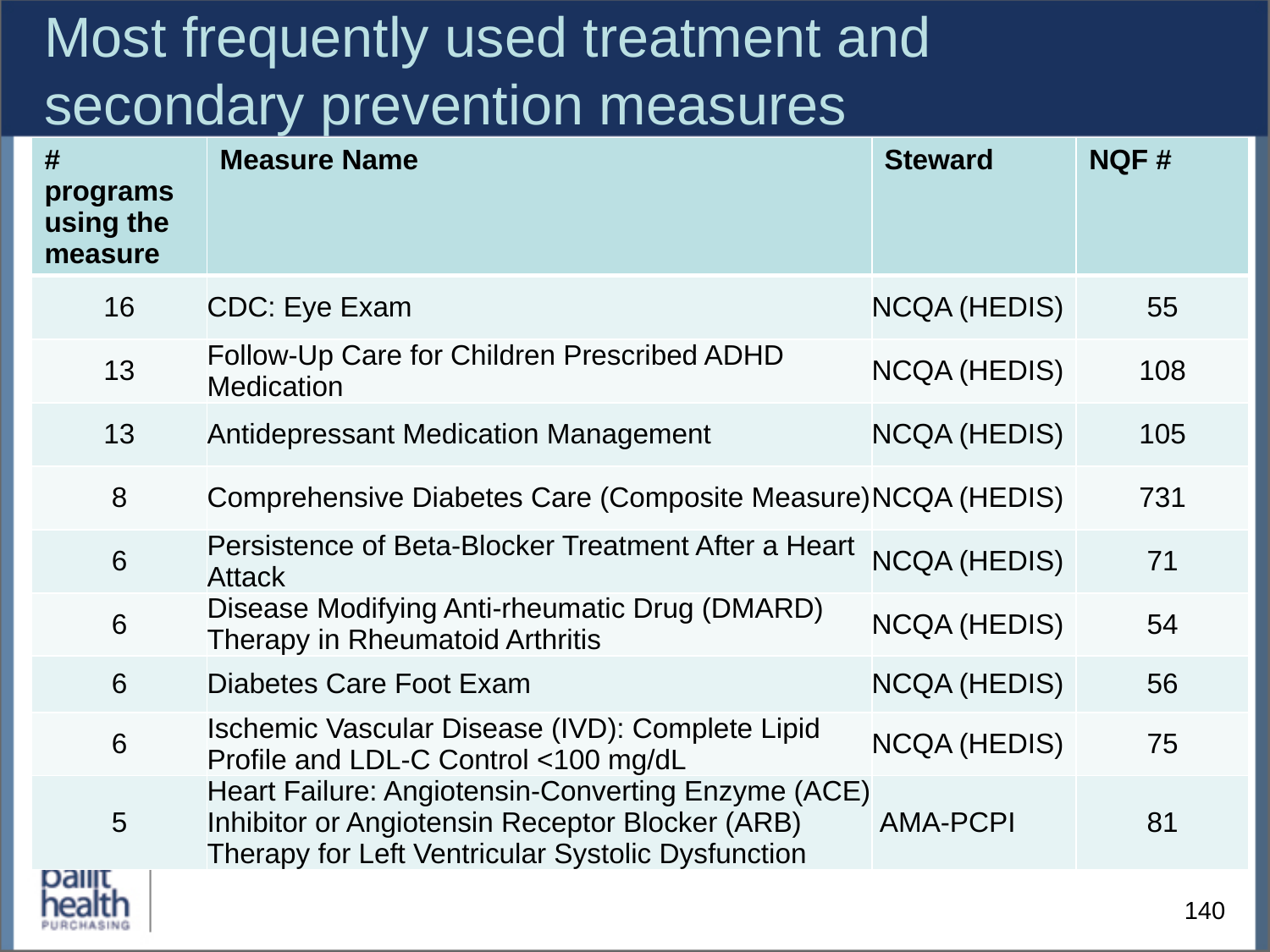

# Most frequently used treatment and secondary prevention measures
| # programs using the measure | Measure Name | Steward | NQF # |
| --- | --- | --- | --- |
| 16 | CDC: Eye Exam | NCQA (HEDIS) | 55 |
| 13 | Follow-Up Care for Children Prescribed ADHD Medication | NCQA (HEDIS) | 108 |
| 13 | Antidepressant Medication Management | NCQA (HEDIS) | 105 |
| 8 | Comprehensive Diabetes Care (Composite Measure) | NCQA (HEDIS) | 731 |
| 6 | Persistence of Beta-Blocker Treatment After a Heart Attack | NCQA (HEDIS) | 71 |
| 6 | Disease Modifying Anti-rheumatic Drug (DMARD) Therapy in Rheumatoid Arthritis | NCQA (HEDIS) | 54 |
| 6 | Diabetes Care Foot Exam | NCQA (HEDIS) | 56 |
| 6 | Ischemic Vascular Disease (IVD): Complete Lipid Profile and LDL-C Control <100 mg/dL | NCQA (HEDIS) | 75 |
| 5 | Heart Failure: Angiotensin-Converting Enzyme (ACE) Inhibitor or Angiotensin Receptor Blocker (ARB) Therapy for Left Ventricular Systolic Dysfunction | AMA-PCPI | 81 |
140